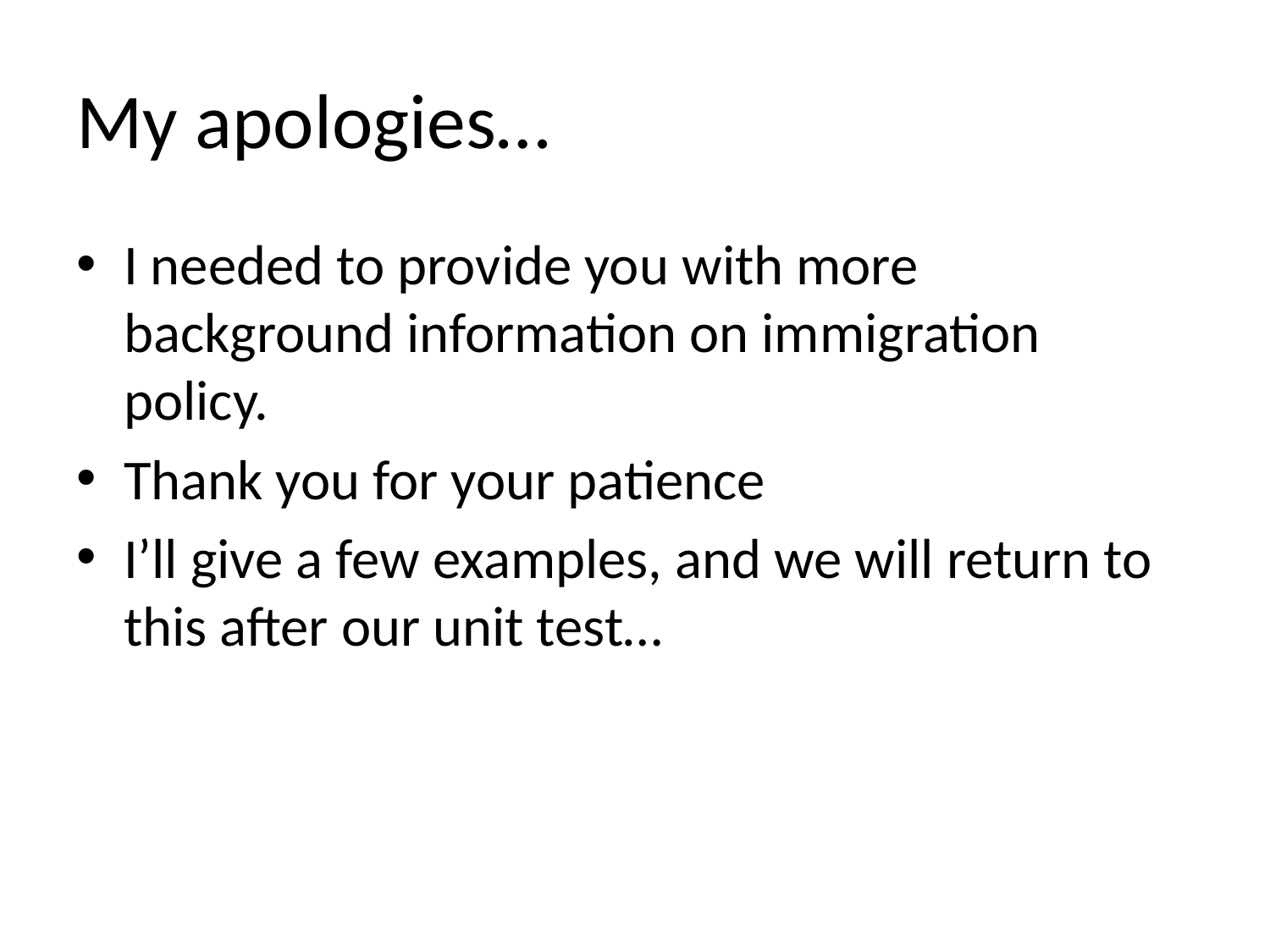

# My apologies…
I needed to provide you with more background information on immigration policy.
Thank you for your patience
I’ll give a few examples, and we will return to this after our unit test…